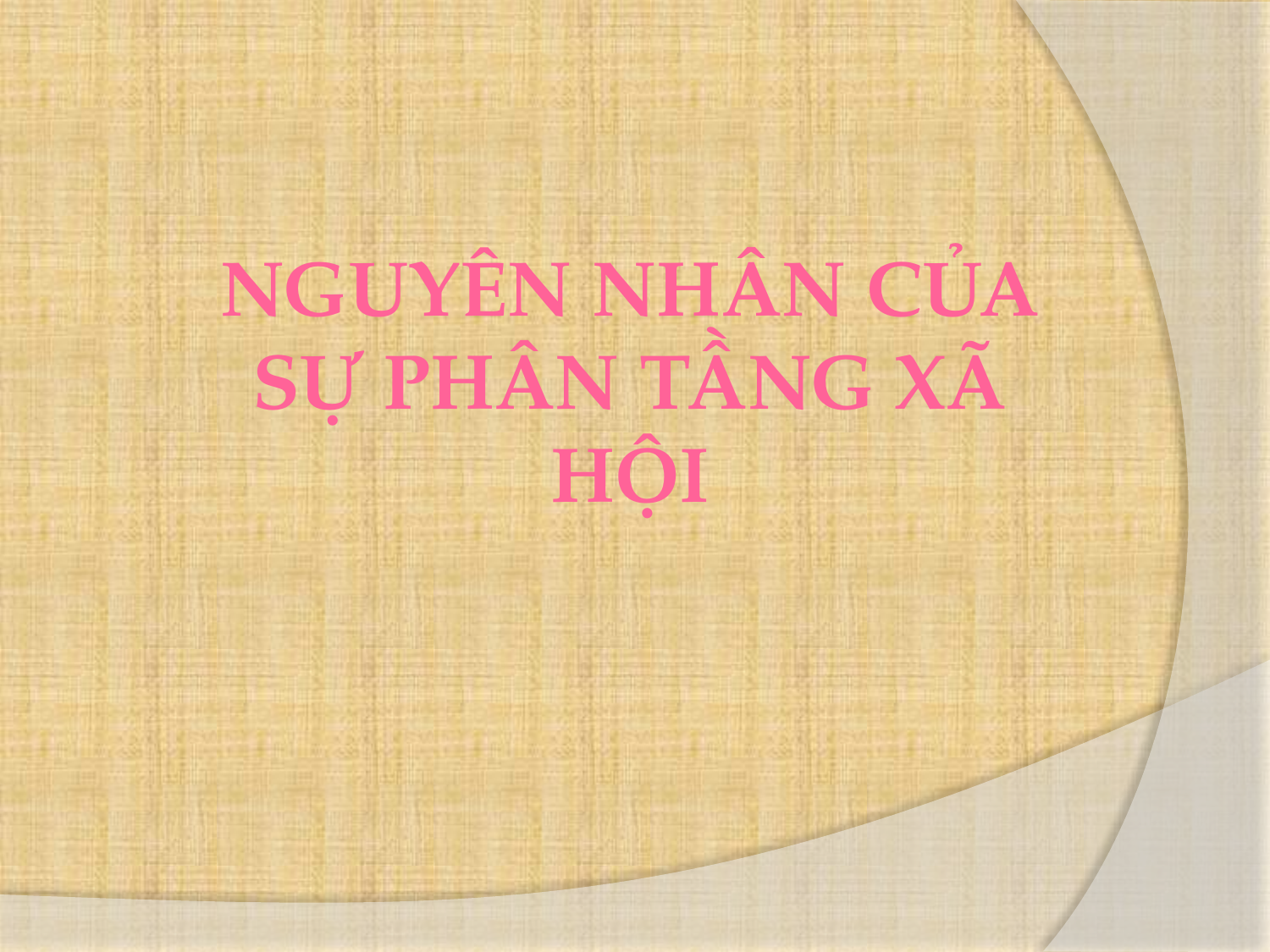

Nguyên nhân của sự phân tầng xã hội